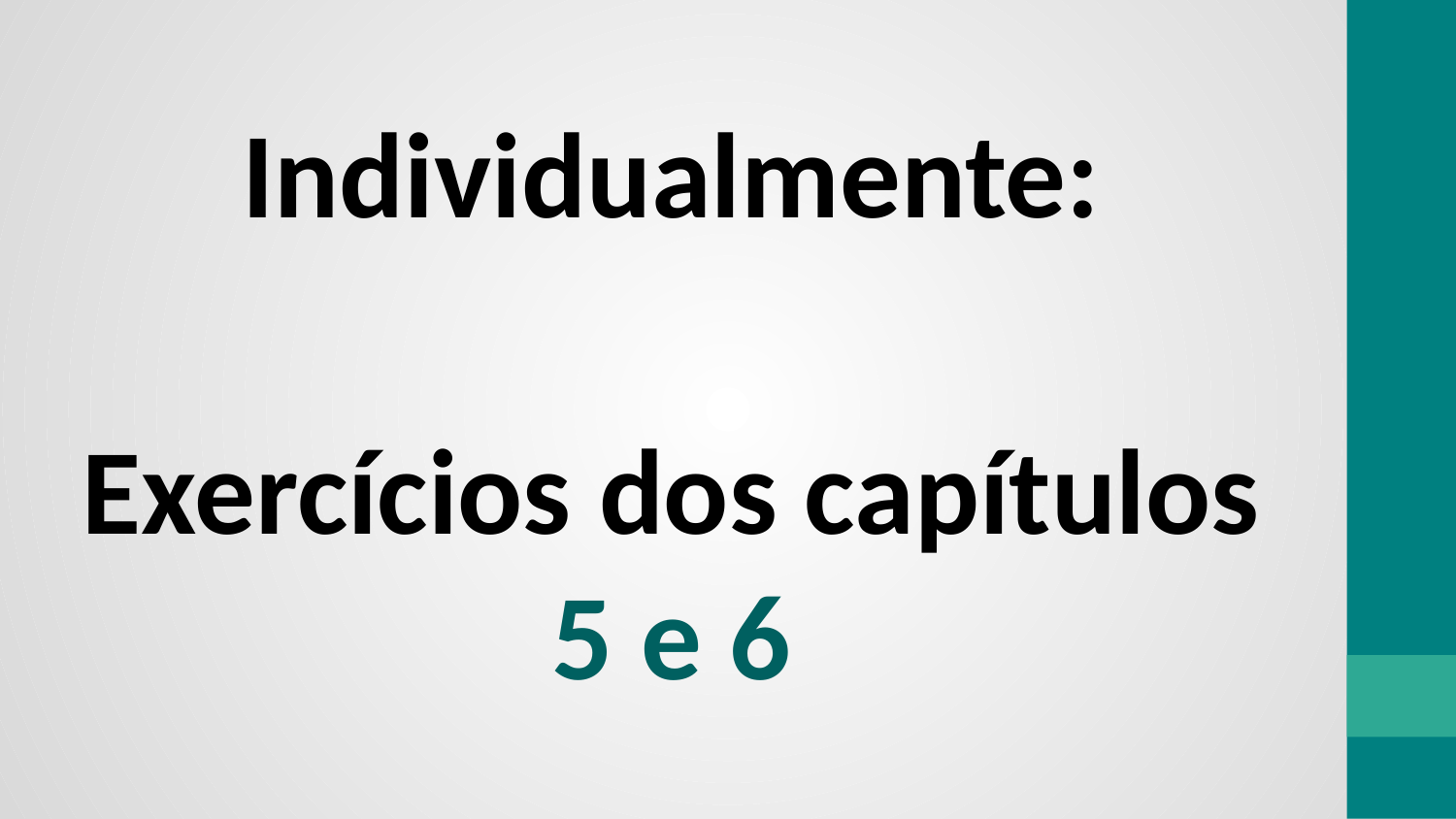

Individualmente:
Exercícios dos capítulos
5 e 6